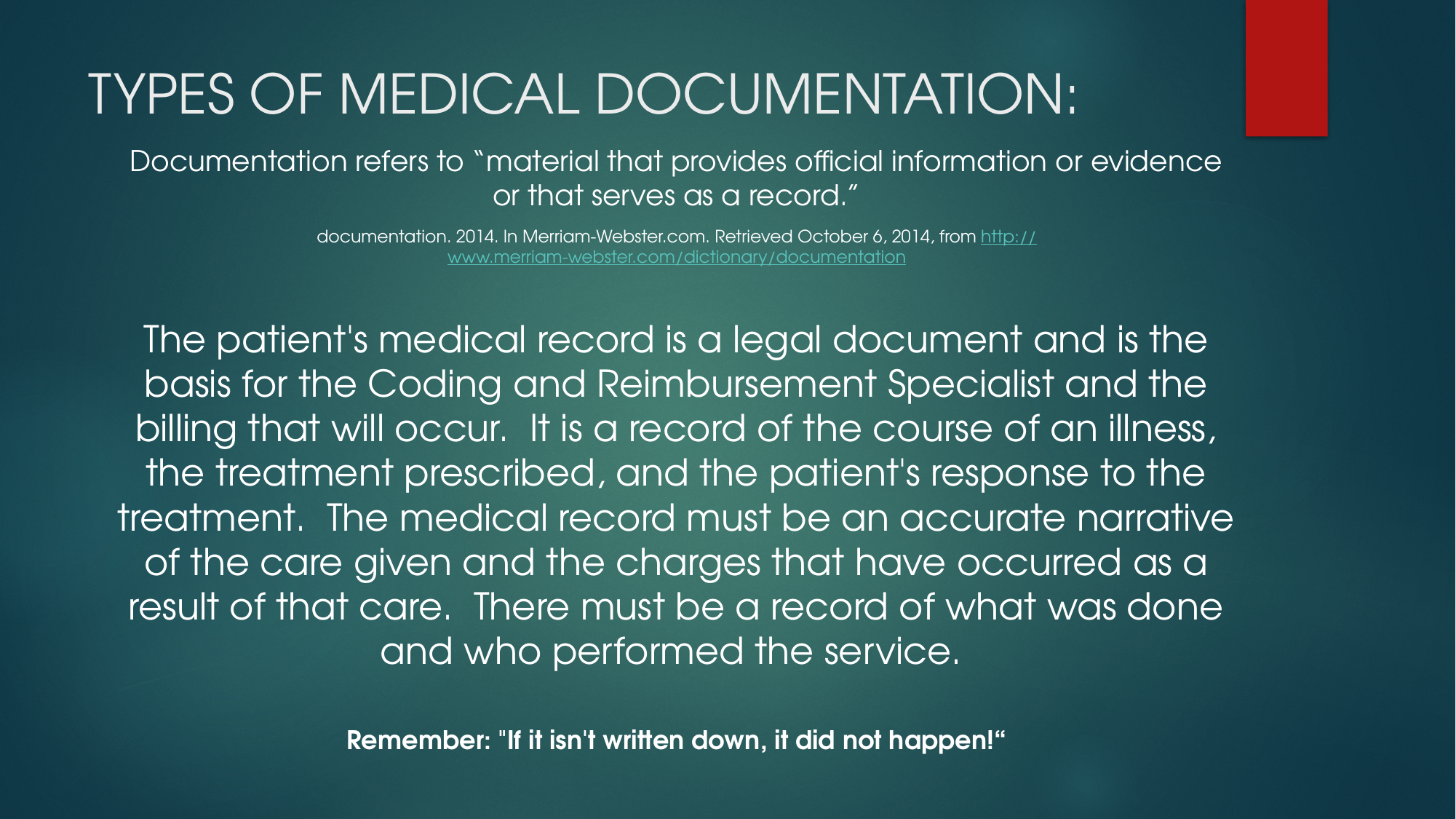

# TYPES OF MEDICAL DOCUMENTATION:
Documentation refers to “material that provides official information or evidence or that serves as a record.”
documentation. 2014. In Merriam-Webster.com. Retrieved October 6, 2014, from http://www.merriam-webster.com/dictionary/documentation

The patient's medical record is a legal document and is the basis for the Coding and Reimbursement Specialist and the billing that will occur.  It is a record of the course of an illness, the treatment prescribed, and the patient's response to the treatment.  The medical record must be an accurate narrative of the care given and the charges that have occurred as a result of that care.  There must be a record of what was done and who performed the service.

Remember: "If it isn't written down, it did not happen!“